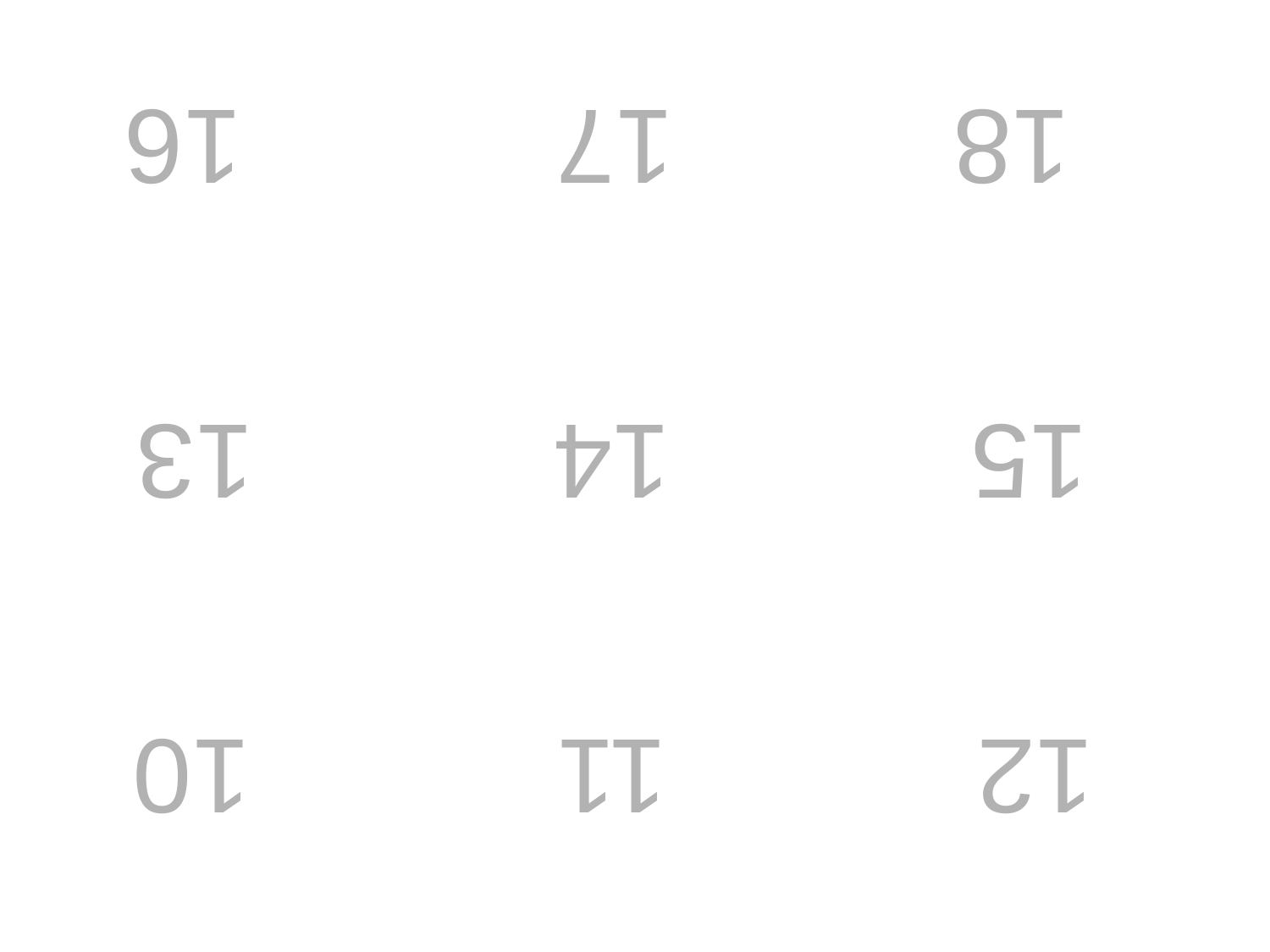

12
11
10

15
14

13
18

17

16